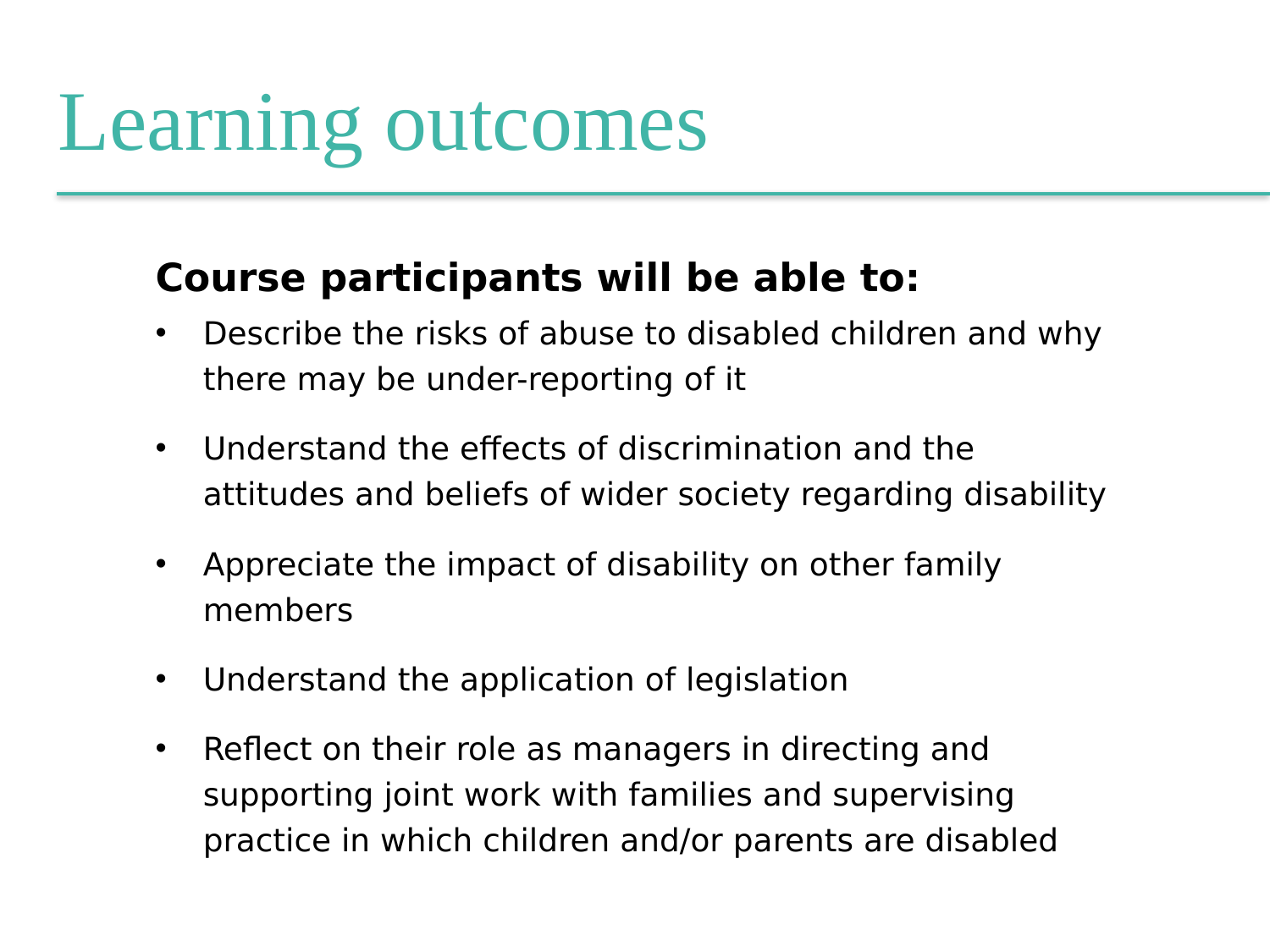

Learning outcomes
Course participants will be able to:
Describe the risks of abuse to disabled children and why  there may be under-reporting of it
Understand the effects of discrimination and the attitudes and beliefs of wider society regarding disability
Appreciate the impact of disability on other family members
Understand the application of legislation
Reflect on their role as managers in directing and supporting joint work with families and supervising  practice in which children and/or parents are disabled